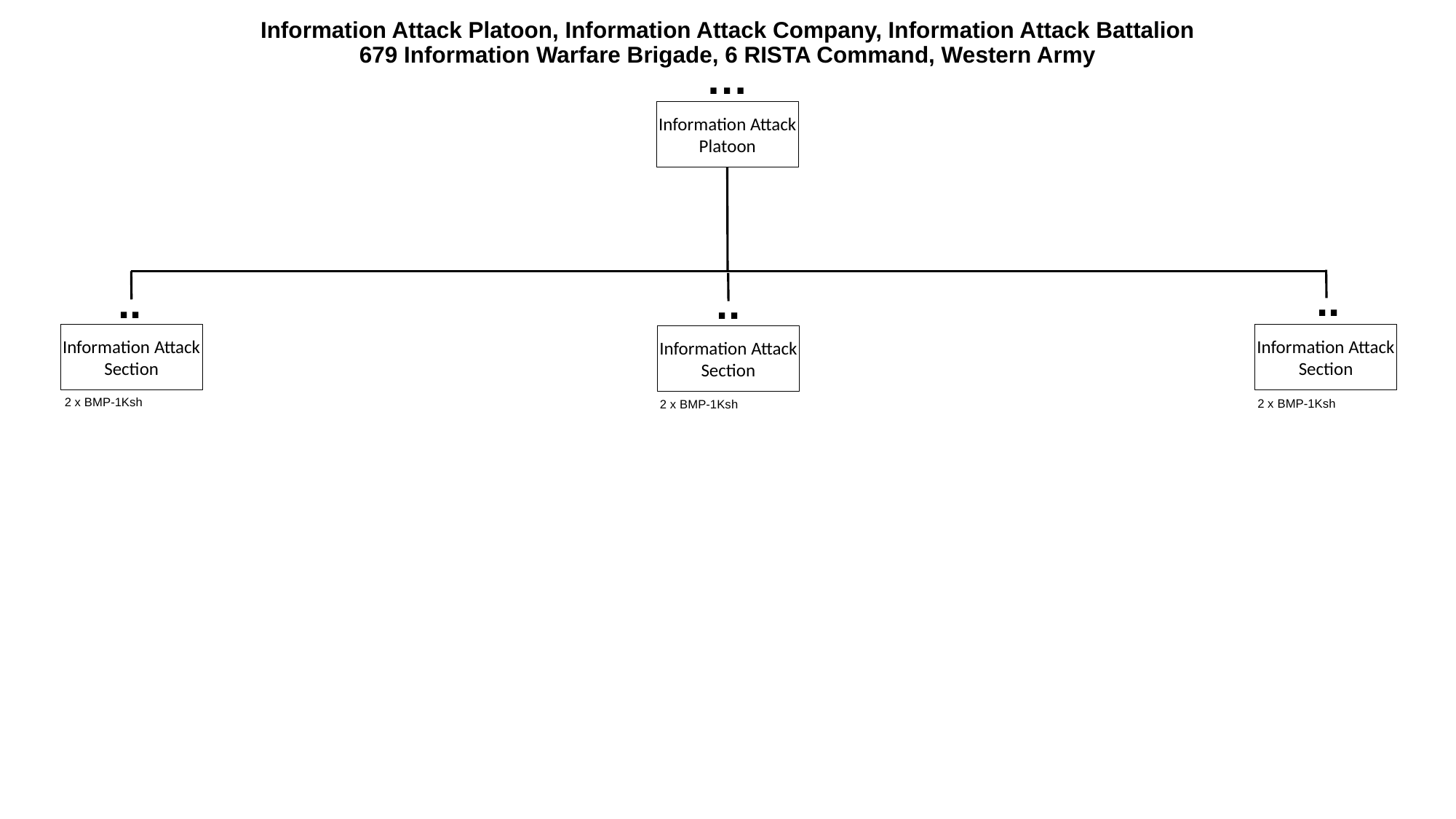

# Information Attack Platoon, Information Attack Company, Information Attack Battalion 679 Information Warfare Brigade, 6 RISTA Command, Western Army
…
Information Attack Platoon
..
..
..
Information Attack Section
Information Attack Section
Information Attack Section
2 x BMP-1Ksh
2 x BMP-1Ksh
2 x BMP-1Ksh